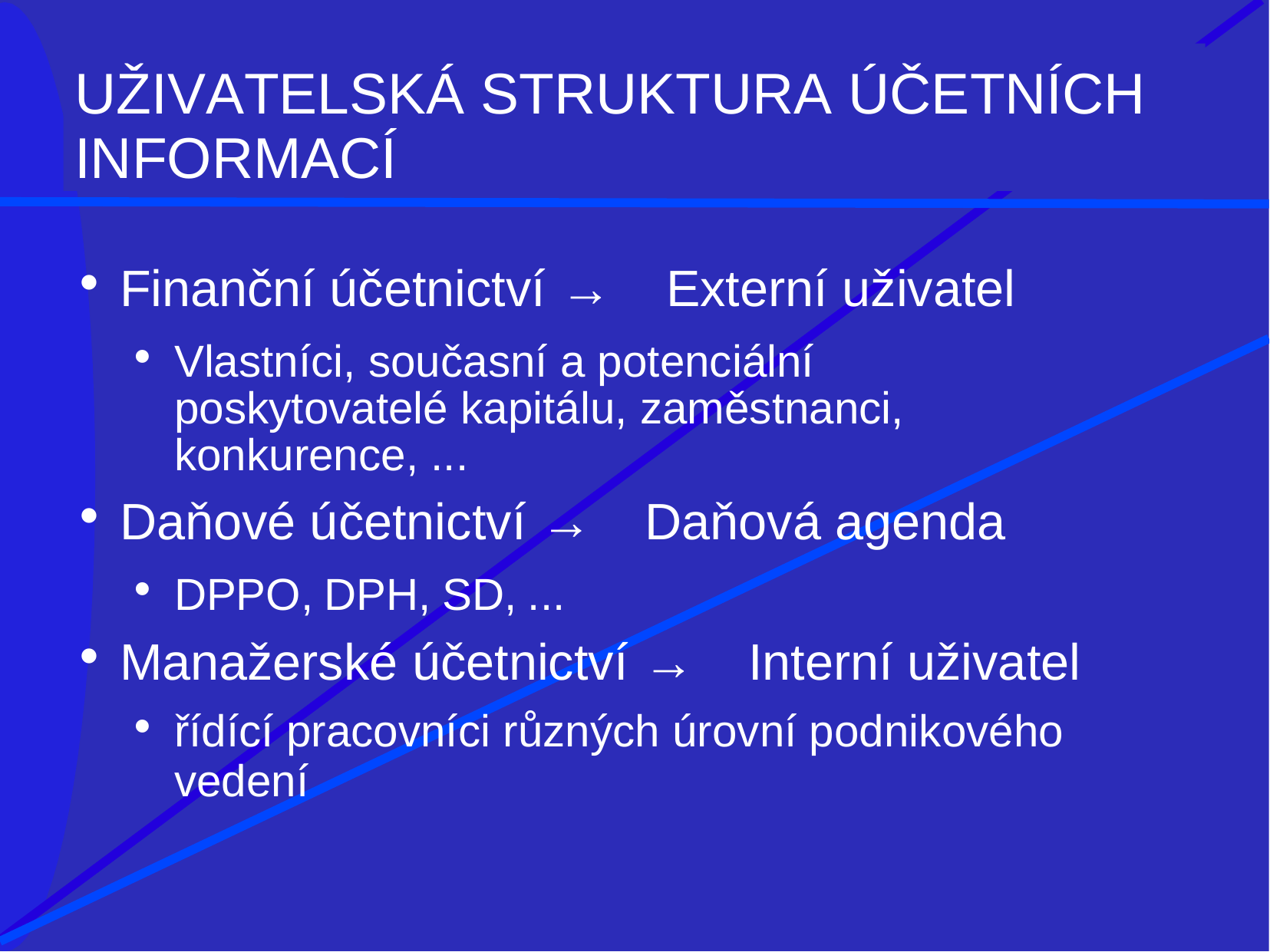

# UŽIVATELSKÁ STRUKTURA ÚČETNÍCH
INFORMACÍ
Finanční účetnictví →	Externí uživatel
Vlastníci, současní a potenciální poskytovatelé kapitálu, zaměstnanci, konkurence, ...
Daňové účetnictví →	Daňová agenda
DPPO, DPH, SD, ...
Manažerské účetnictví →	Interní uživatel
řídící pracovníci různých úrovní podnikového
vedení